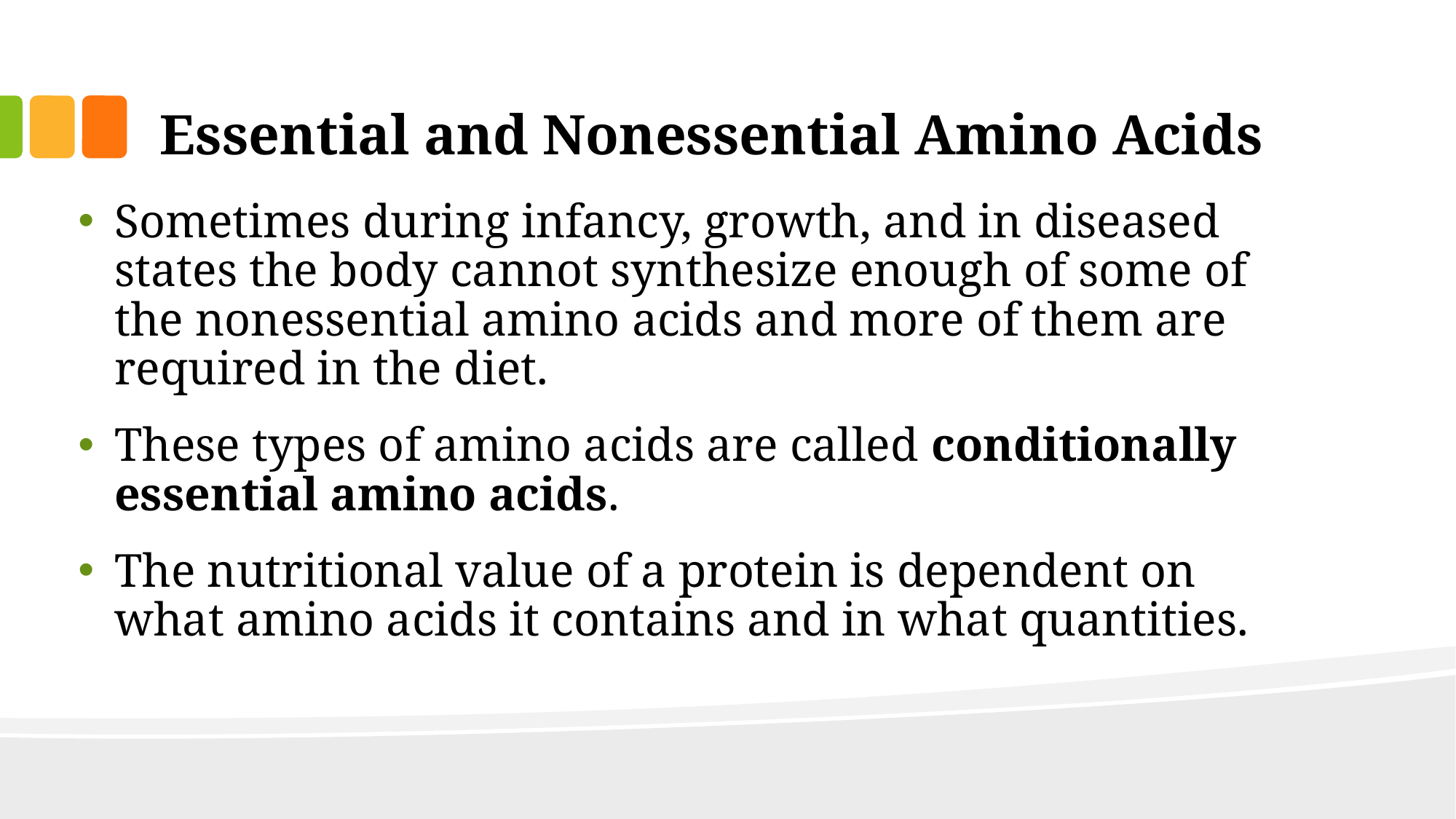

# Essential and Nonessential Amino Acids
Sometimes during infancy, growth, and in diseased states the body cannot synthesize enough of some of the nonessential amino acids and more of them are required in the diet.
These types of amino acids are called conditionally essential amino acids.
The nutritional value of a protein is dependent on what amino acids it contains and in what quantities.